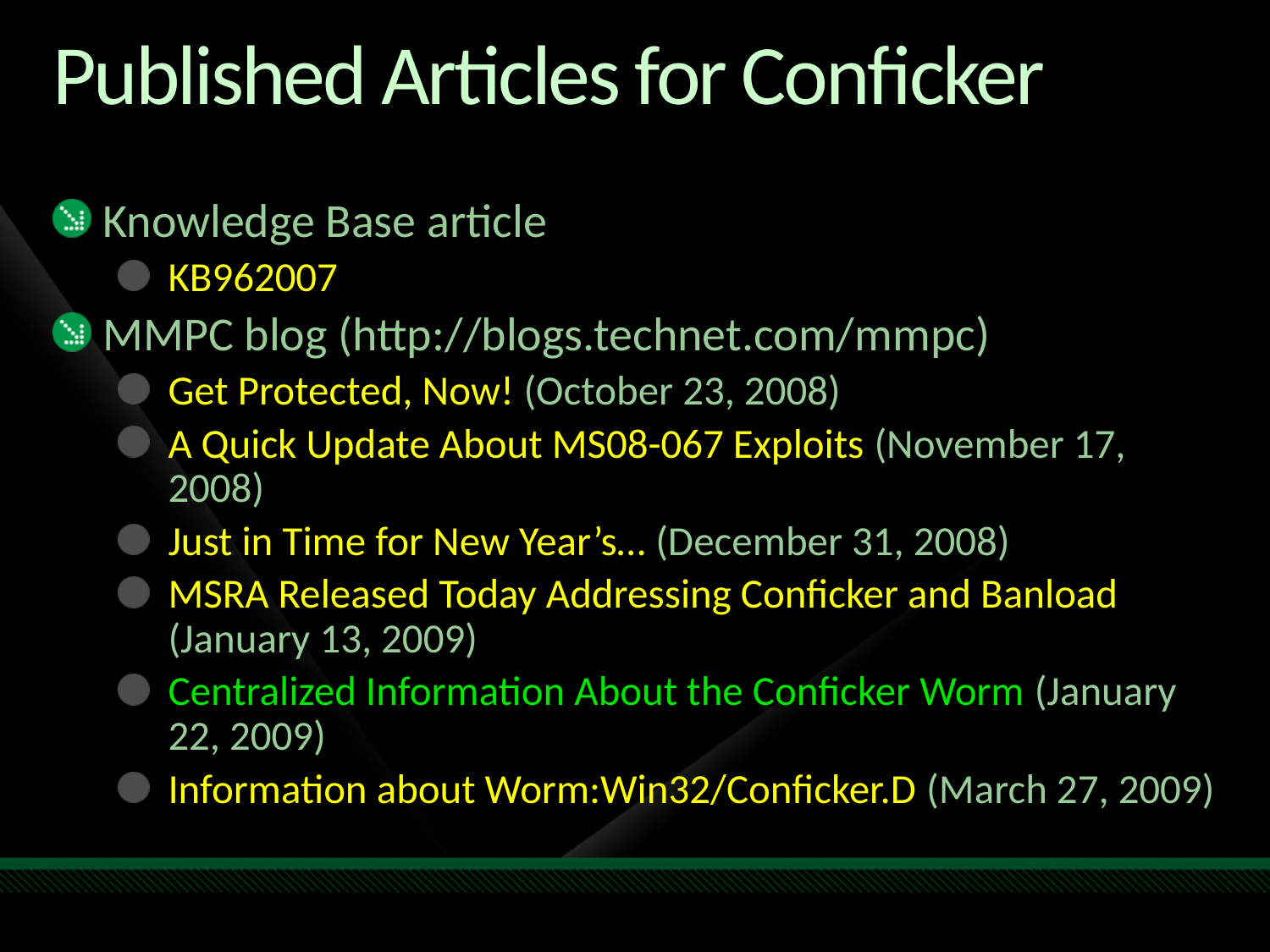

# Published Articles for Conficker
Knowledge Base article
KB962007
MMPC blog (http://blogs.technet.com/mmpc)
Get Protected, Now! (October 23, 2008)
A Quick Update About MS08-067 Exploits (November 17, 2008)
Just in Time for New Year’s… (December 31, 2008)
MSRA Released Today Addressing Conficker and Banload (January 13, 2009)
Centralized Information About the Conficker Worm (January 22, 2009)
Information about Worm:Win32/Conficker.D (March 27, 2009)